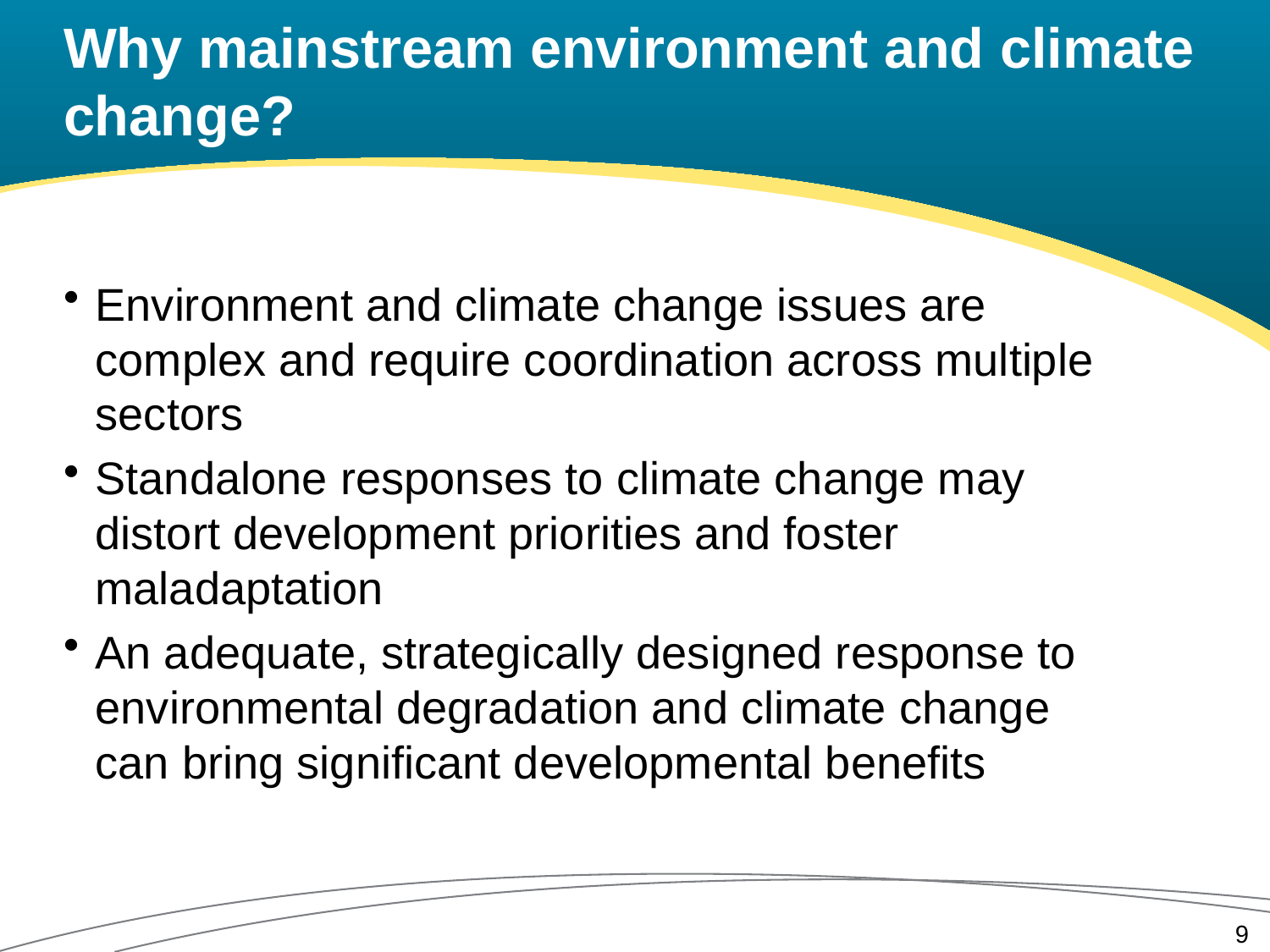

Why mainstream environment and climate change?
Environment and climate change issues are complex and require coordination across multiple sectors
Standalone responses to climate change may distort development priorities and foster maladaptation
An adequate, strategically designed response to environmental degradation and climate change
can bring significant developmental benefits
9